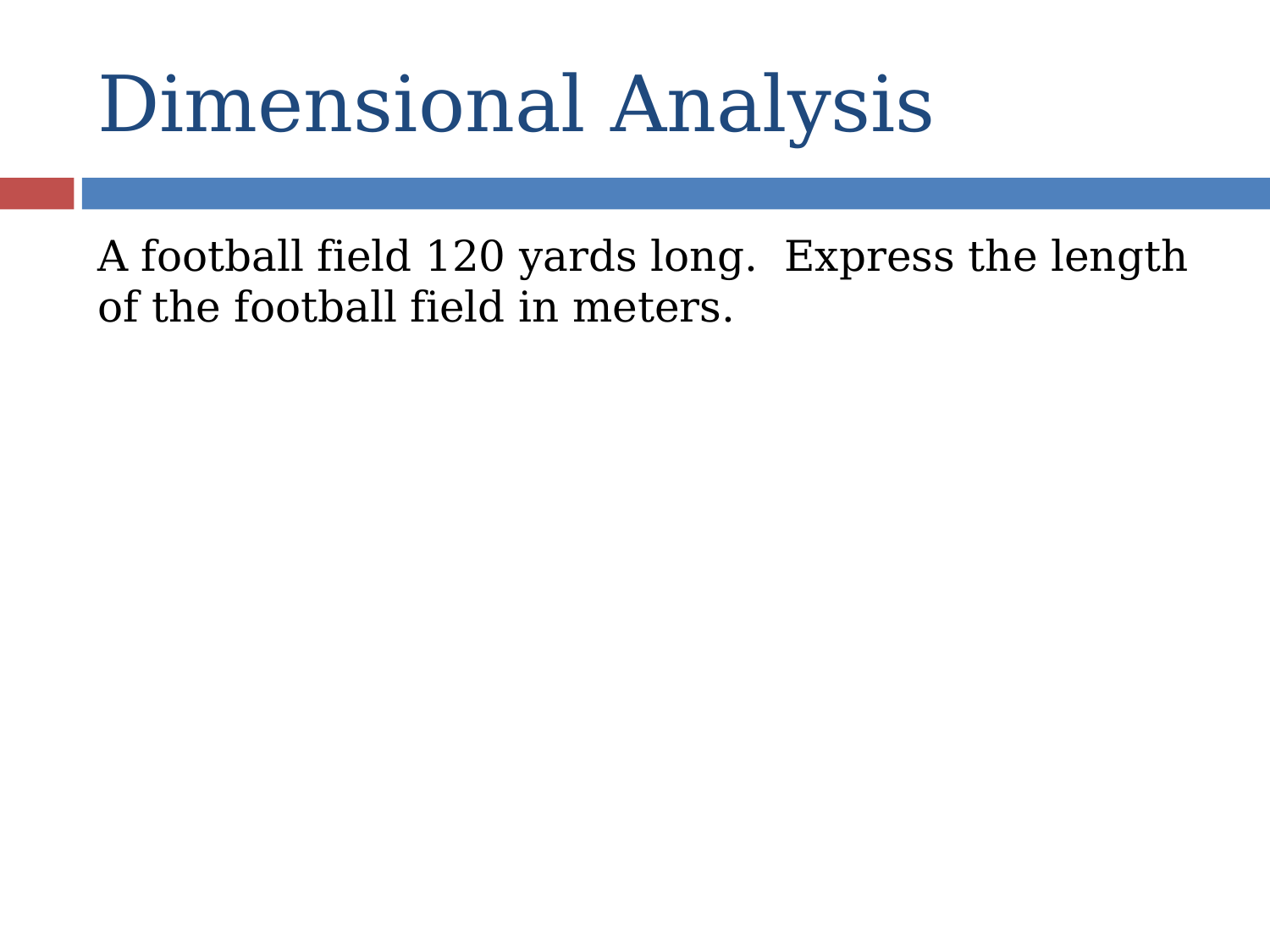

# Dimensional Analysis
A football field 120 yards long.  Express the length of the football field in meters.